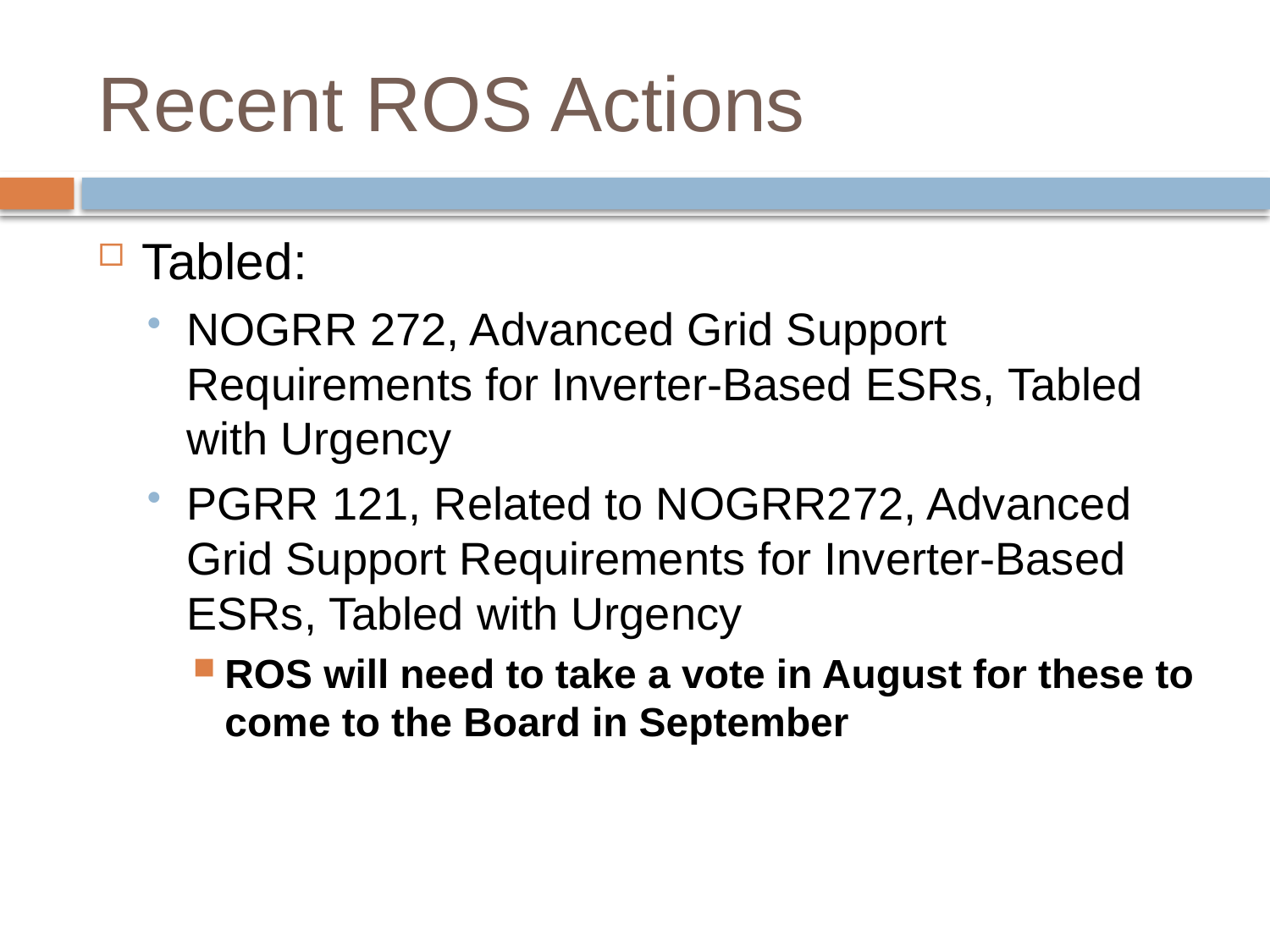

# Recent ROS Actions
Tabled:
NOGRR 272, Advanced Grid Support Requirements for Inverter-Based ESRs, Tabled with Urgency
PGRR 121, Related to NOGRR272, Advanced Grid Support Requirements for Inverter-Based ESRs, Tabled with Urgency
ROS will need to take a vote in August for these to come to the Board in September